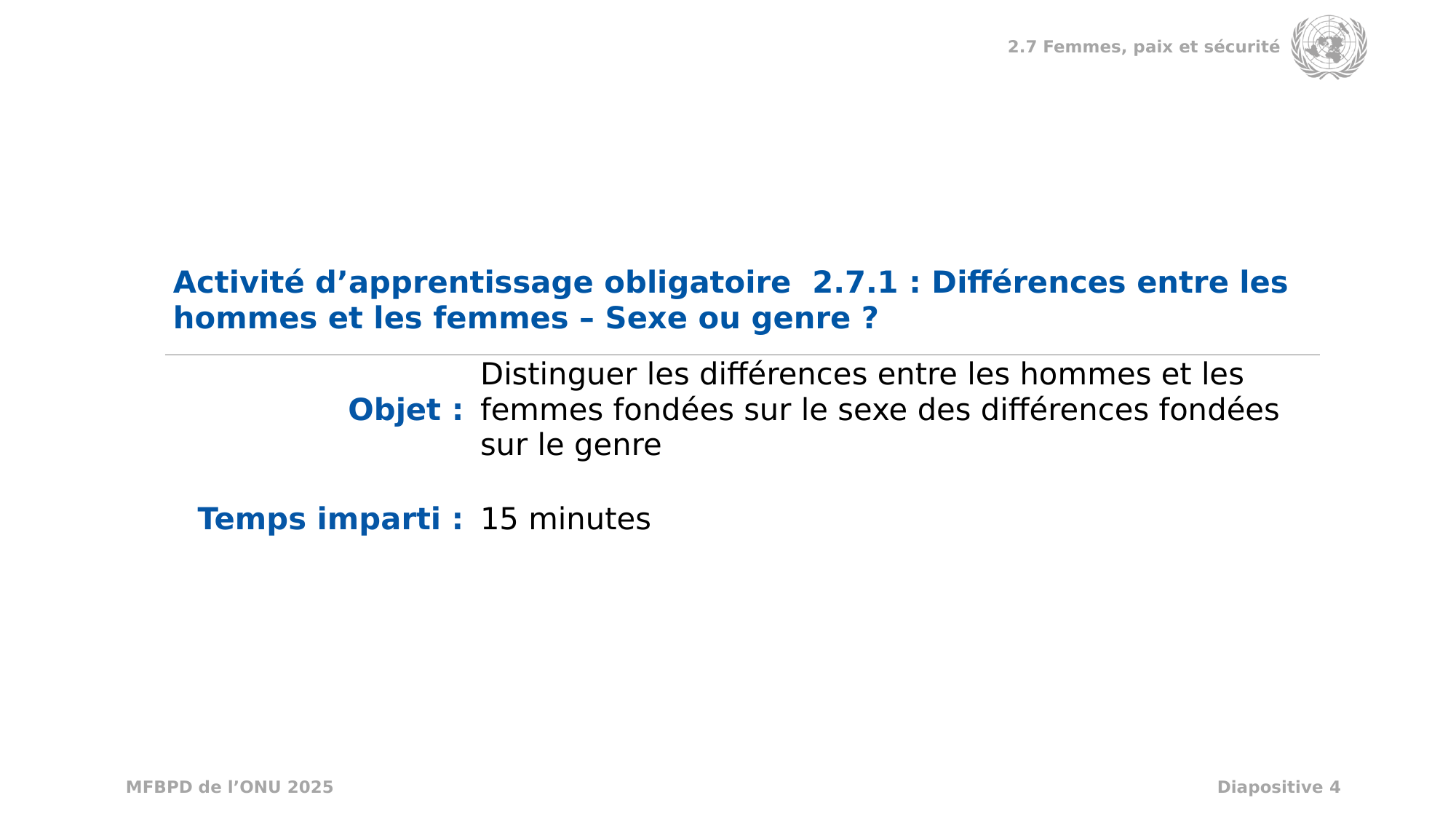

| Activité d’apprentissage obligatoire  2.7.1 : Différences entre les hommes et les femmes – Sexe ou genre ? |  |
| --- | --- |
| Objet : | Distinguer les différences entre les hommes et les femmes fondées sur le sexe des différences fondées sur le genre |
| Temps imparti : | 15 minutes |